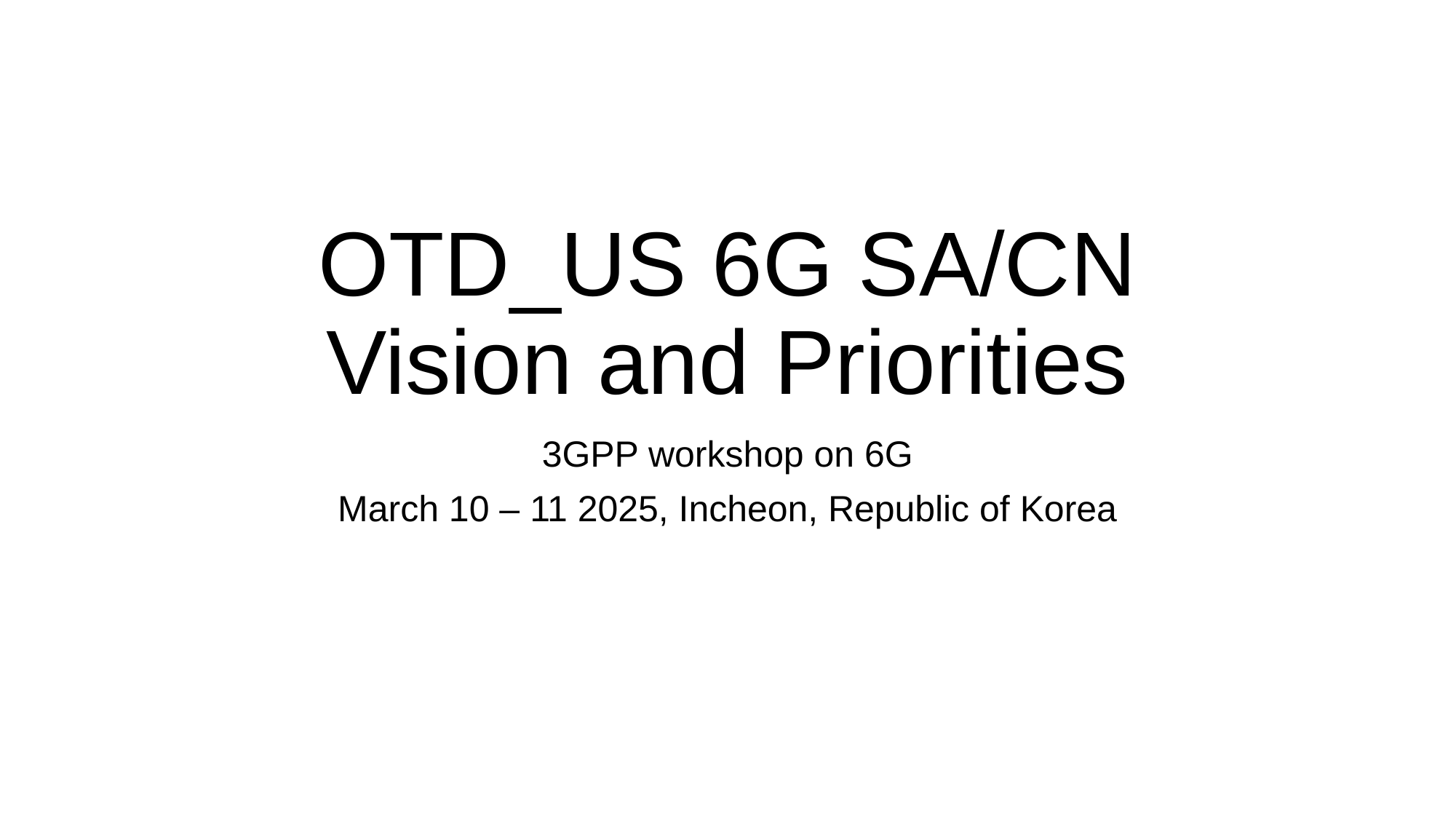

# OTD_US 6G SA/CN Vision and Priorities
3GPP workshop on 6G
March 10 – 11 2025, Incheon, Republic of Korea